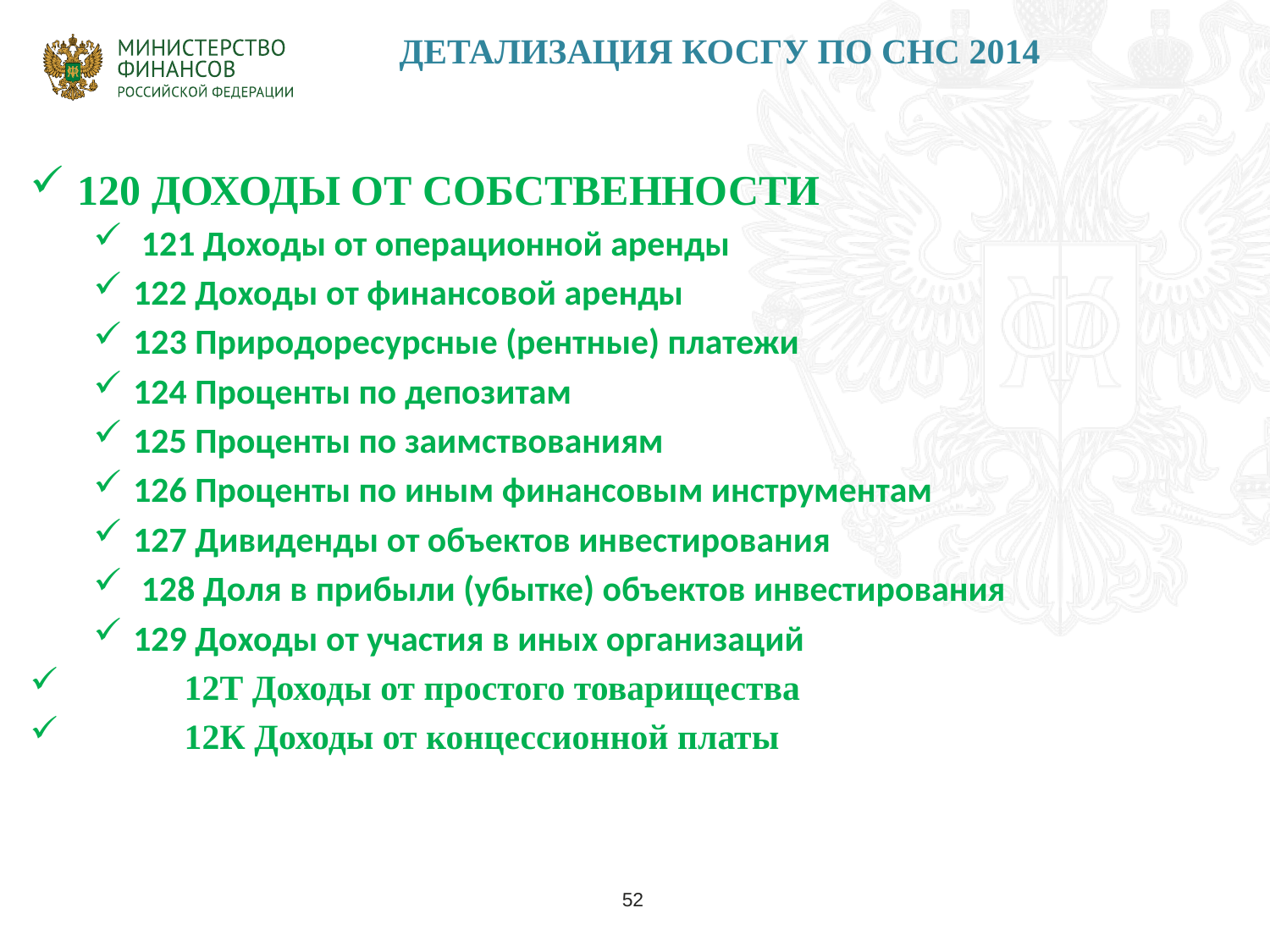

# ДЕТАЛИЗАЦИЯ КОСГУ ПО СНС 2014
120 ДОХОДЫ ОТ СОБСТВЕННОСТИ
 121 Доходы от операционной аренды
122 Доходы от финансовой аренды
123 Природоресурсные (рентные) платежи
124 Проценты по депозитам
125 Проценты по заимствованиям
126 Проценты по иным финансовым инструментам
127 Дивиденды от объектов инвестирования
 128 Доля в прибыли (убытке) объектов инвестирования
129 Доходы от участия в иных организаций
            12Т Доходы от простого товарищества
            12К Доходы от концессионной платы
52